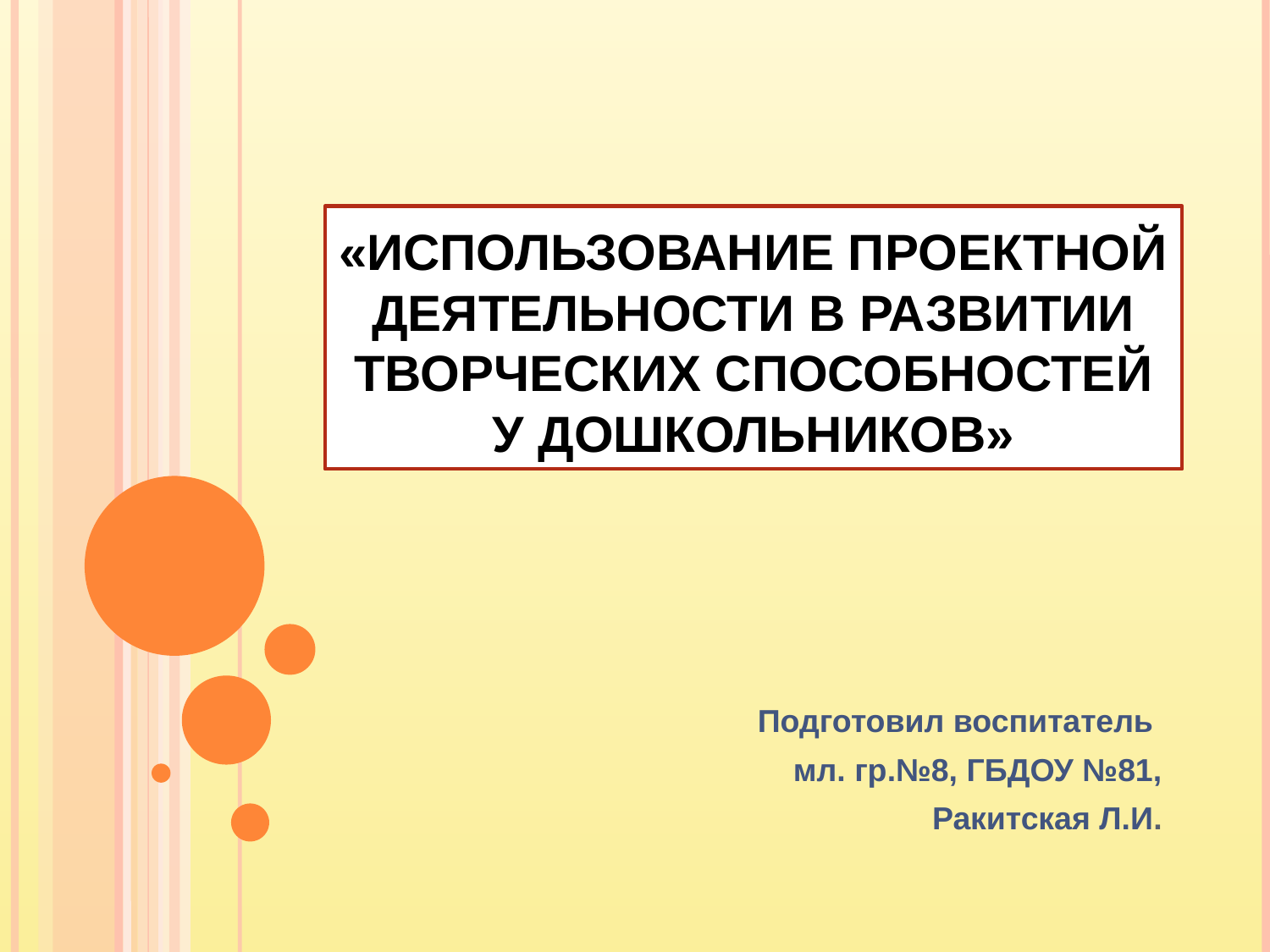

# «Использование проектной деятельности в развитии творческих способностей у дошкольников»
Подготовил воспитатель
мл. гр.№8, ГБДОУ №81,
Ракитская Л.И.